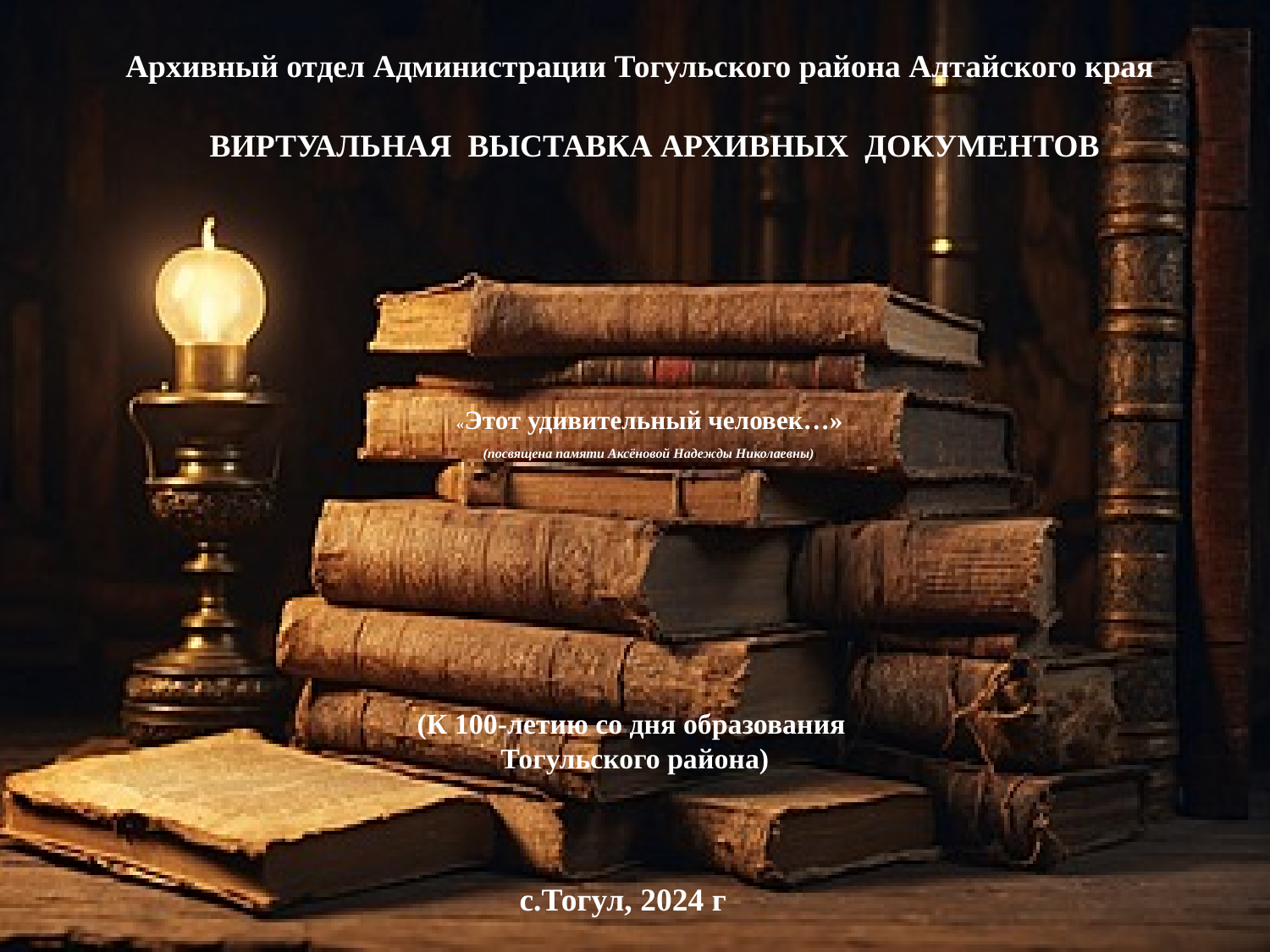

Архивный отдел Администрации Тогульского района Алтайского края
ВИРТУАЛЬНАЯ  ВЫСТАВКА АРХИВНЫХ  ДОКУМЕНТОВ
# «Этот удивительный человек…» (посвящена памяти Аксёновой Надежды Николаевны))

(К 100-летию со дня образования
Тогульского района)
с.Тогул, 2024 г